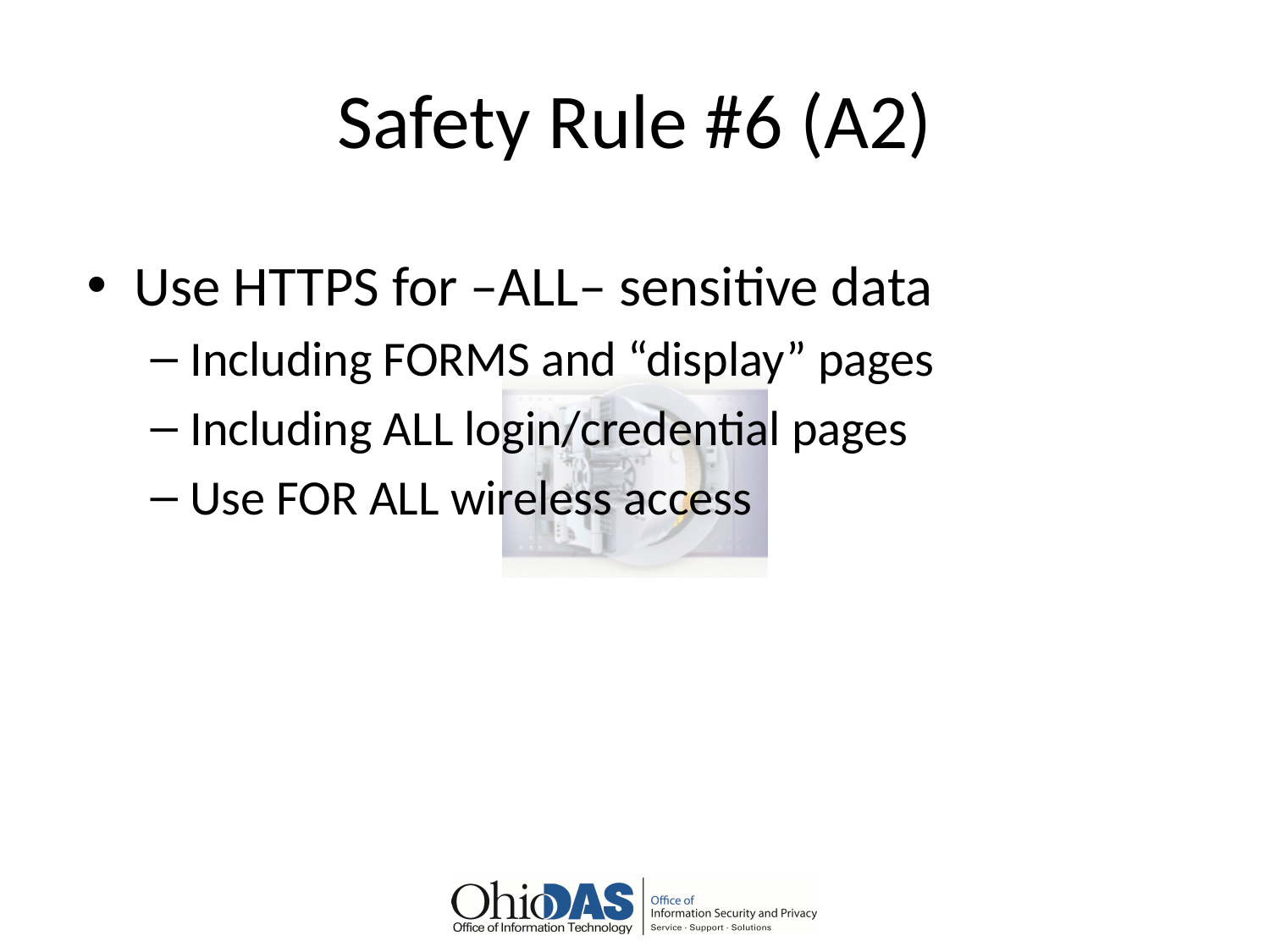

# Safety Rule #6 (A2)
Use HTTPS for –ALL– sensitive data
Including FORMS and “display” pages
Including ALL login/credential pages
Use FOR ALL wireless access